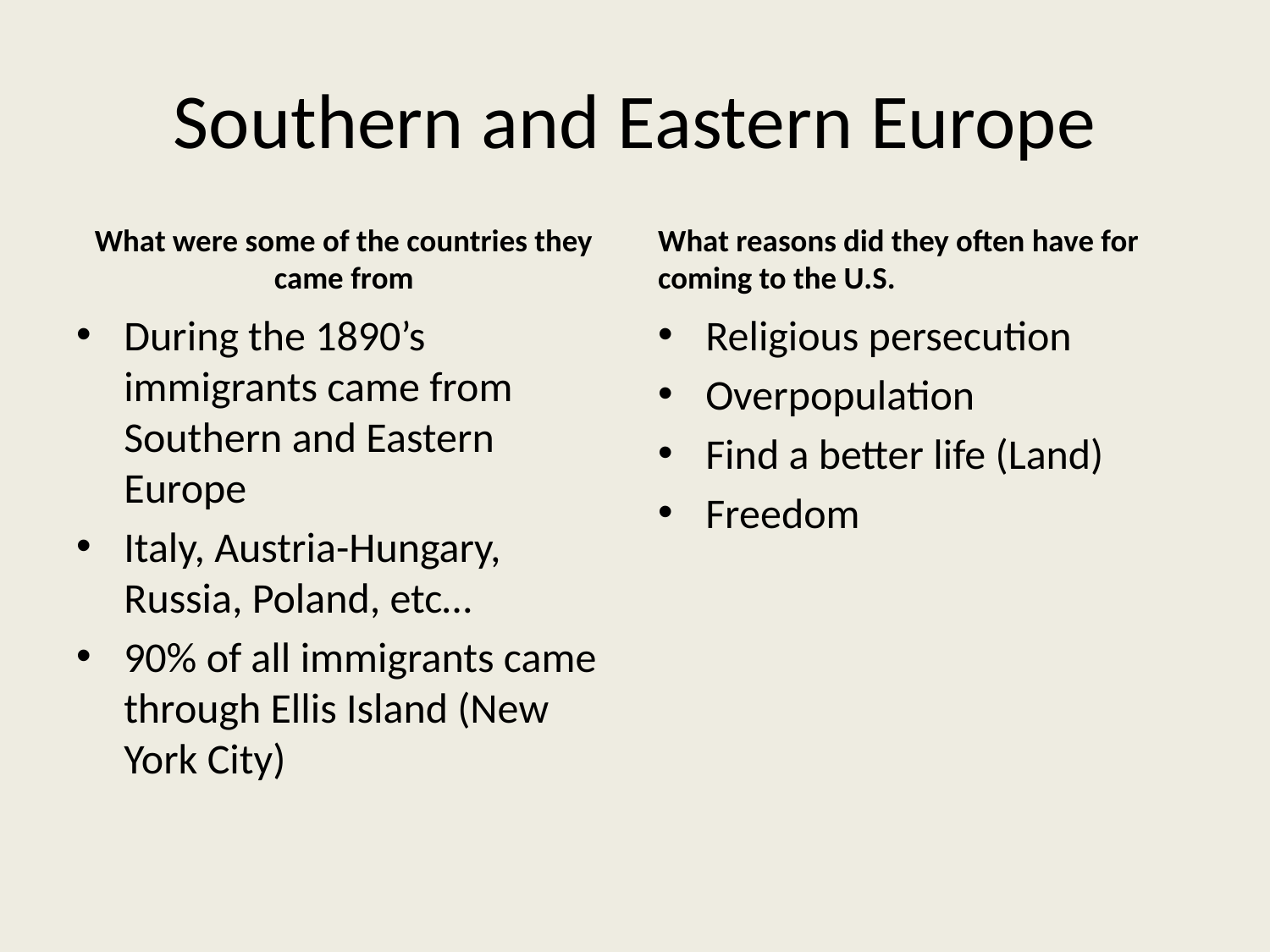

# Southern and Eastern Europe
What were some of the countries they came from
What reasons did they often have for coming to the U.S.
During the 1890’s immigrants came from Southern and Eastern Europe
Italy, Austria-Hungary, Russia, Poland, etc…
90% of all immigrants came through Ellis Island (New York City)

Religious persecution
Overpopulation
Find a better life (Land)
Freedom